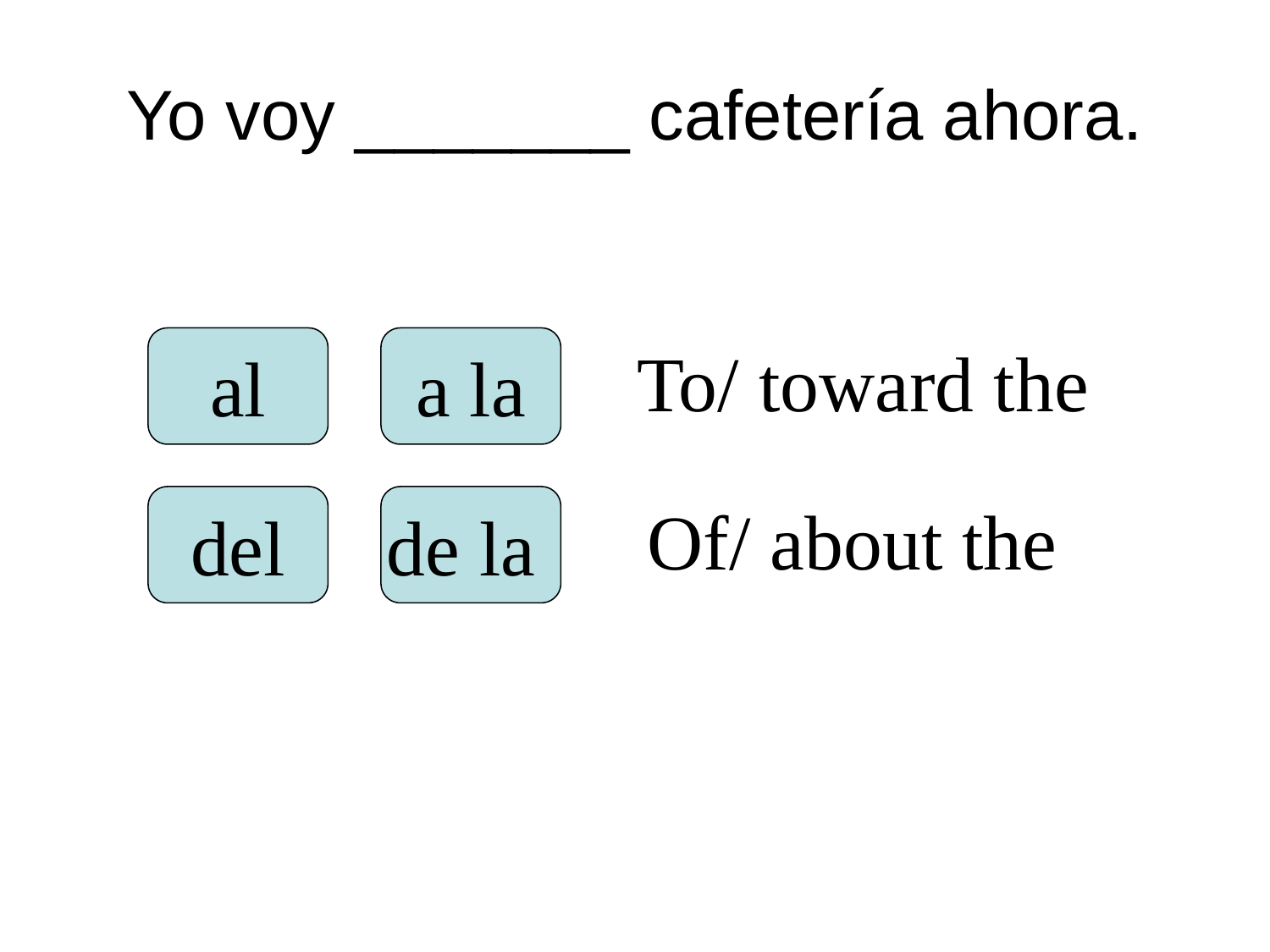

# Yo voy _______ cafetería ahora.
al
a la
To/ toward the
del
de la
Of/ about the